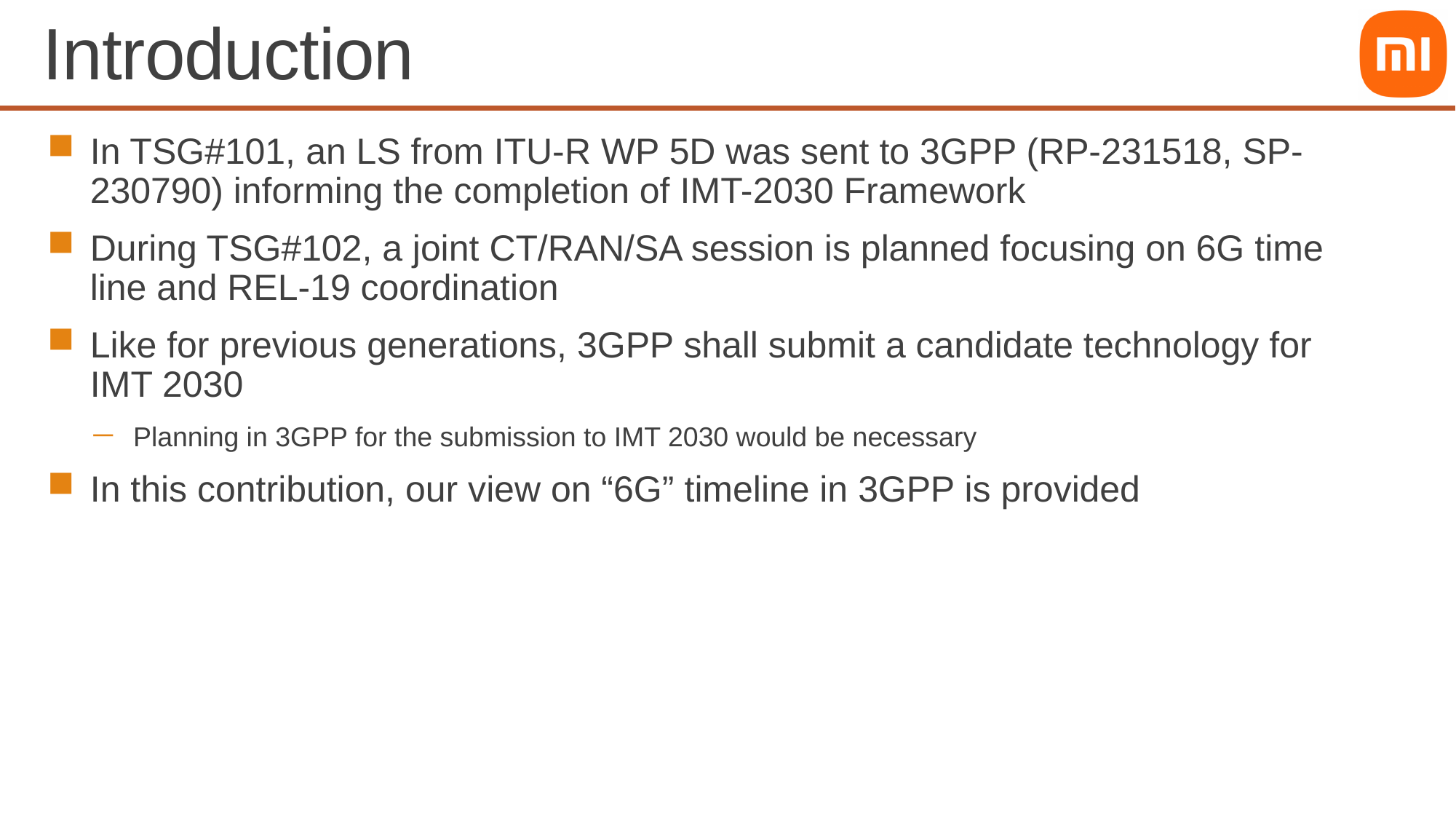

# Introduction
In TSG#101, an LS from ITU-R WP 5D was sent to 3GPP (RP-231518, SP-230790) informing the completion of IMT-2030 Framework
During TSG#102, a joint CT/RAN/SA session is planned focusing on 6G time line and REL-19 coordination
Like for previous generations, 3GPP shall submit a candidate technology for IMT 2030
Planning in 3GPP for the submission to IMT 2030 would be necessary
In this contribution, our view on “6G” timeline in 3GPP is provided